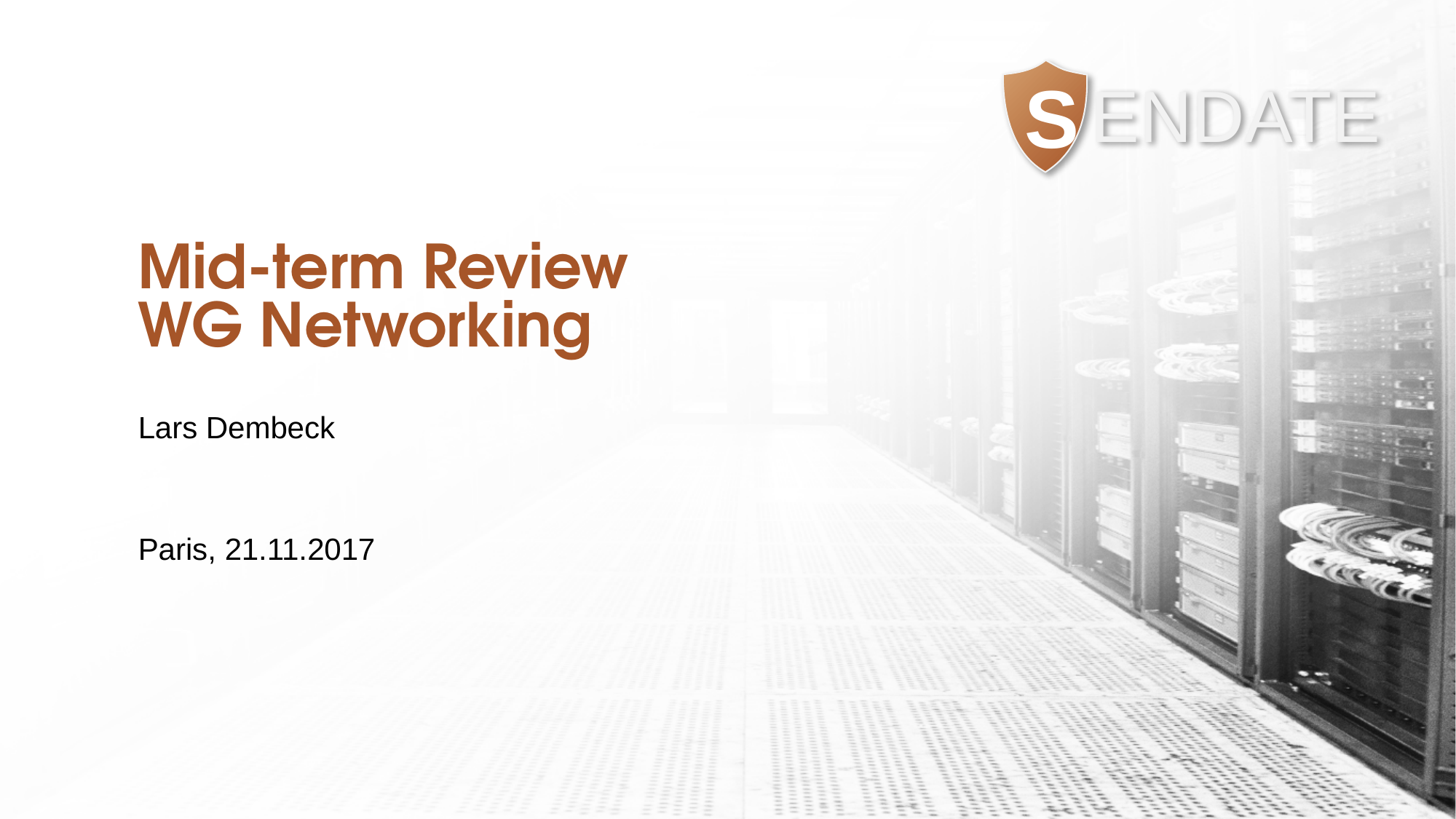

# Mid-term Review WG Networking
Lars Dembeck

Paris, 21.11.2017